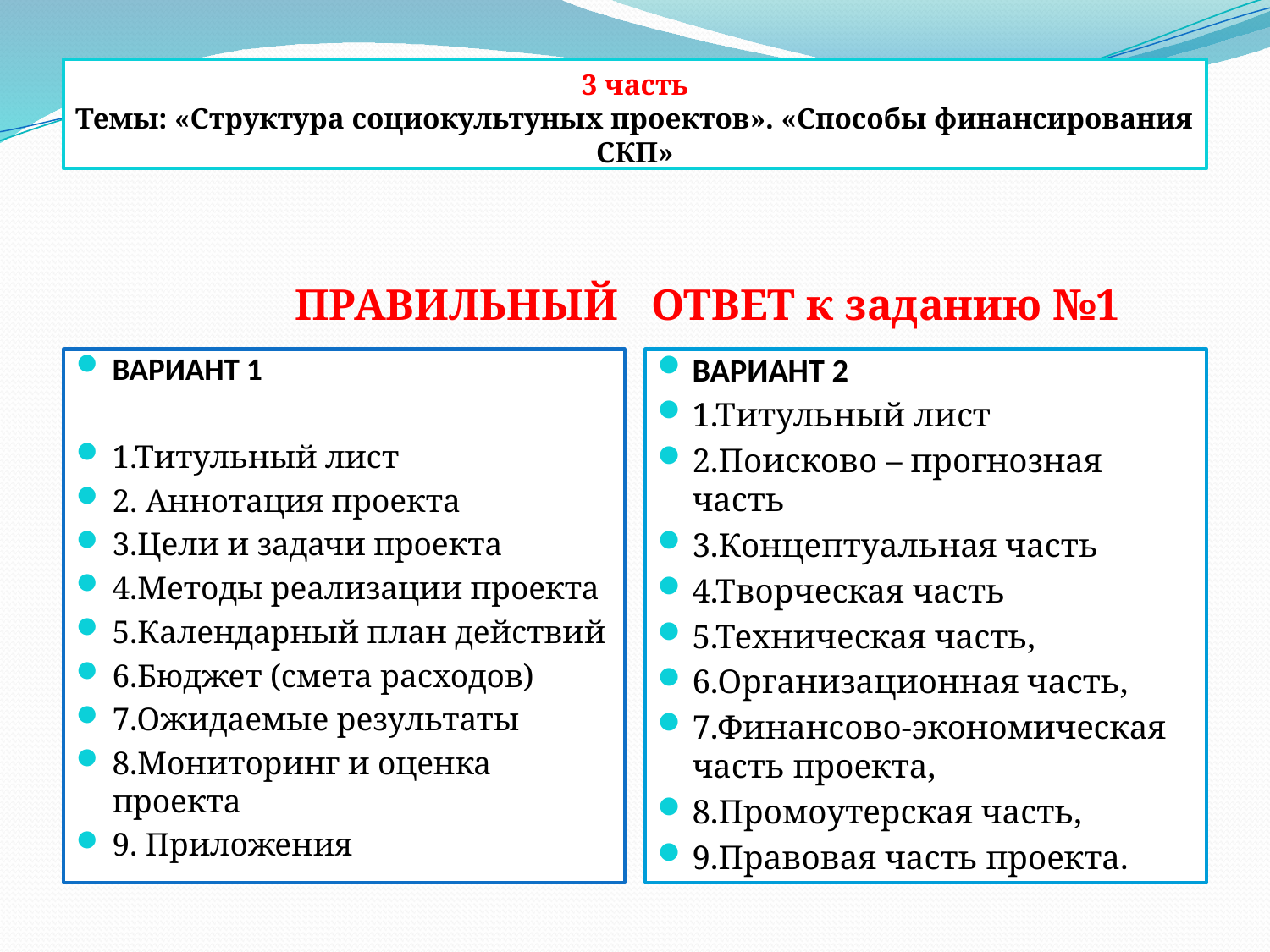

# 3 часть Темы: «Структура социокультуных проектов». «Способы финансирования СКП»
ПРАВИЛЬНЫЙ
ОТВЕТ к заданию №1
ВАРИАНТ 1

1.Титульный лист
2. Аннотация проекта
3.Цели и задачи проекта
4.Методы реализации проекта
5.Календарный план действий
6.Бюджет (смета расходов)
7.Ожидаемые результаты
8.Мониторинг и оценка проекта
9. Приложения

ВАРИАНТ 2
1.Титульный лист
2.Поисково – прогнозная часть
3.Концептуальная часть
4.Творческая часть
5.Техническая часть,
6.Организационная часть,
7.Финансово-экономическая часть проекта,
8.Промоутерская часть,
9.Правовая часть проекта.